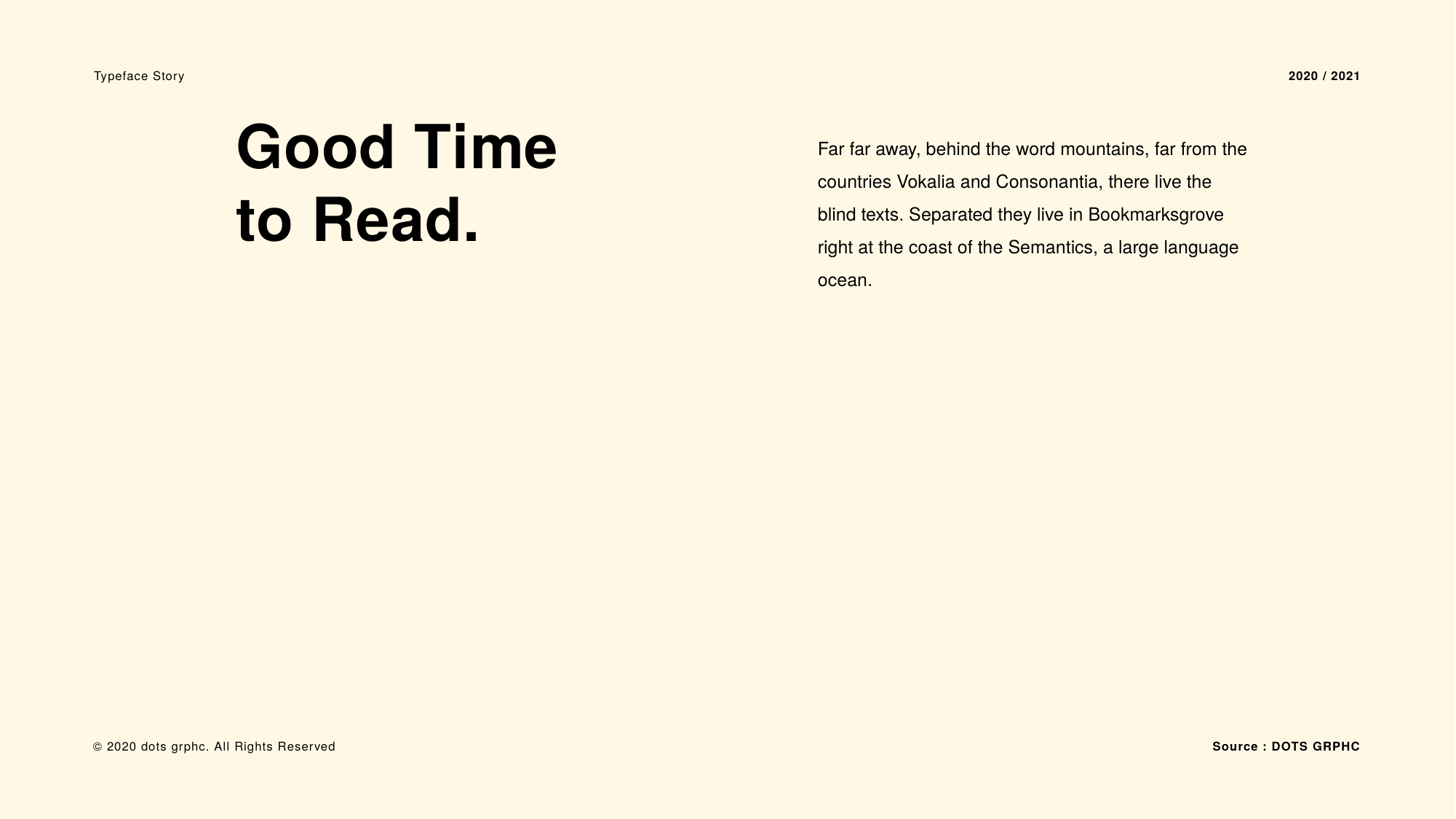

Typeface Story
2020 / 2021
Good Time
to Read.
Far far away, behind the word mountains, far from the countries Vokalia and Consonantia, there live the blind texts. Separated they live in Bookmarksgrove right at the coast of the Semantics, a large language ocean.

Source : DOTS GRPHC
© 2020 dots grphc. All Rights Reserved